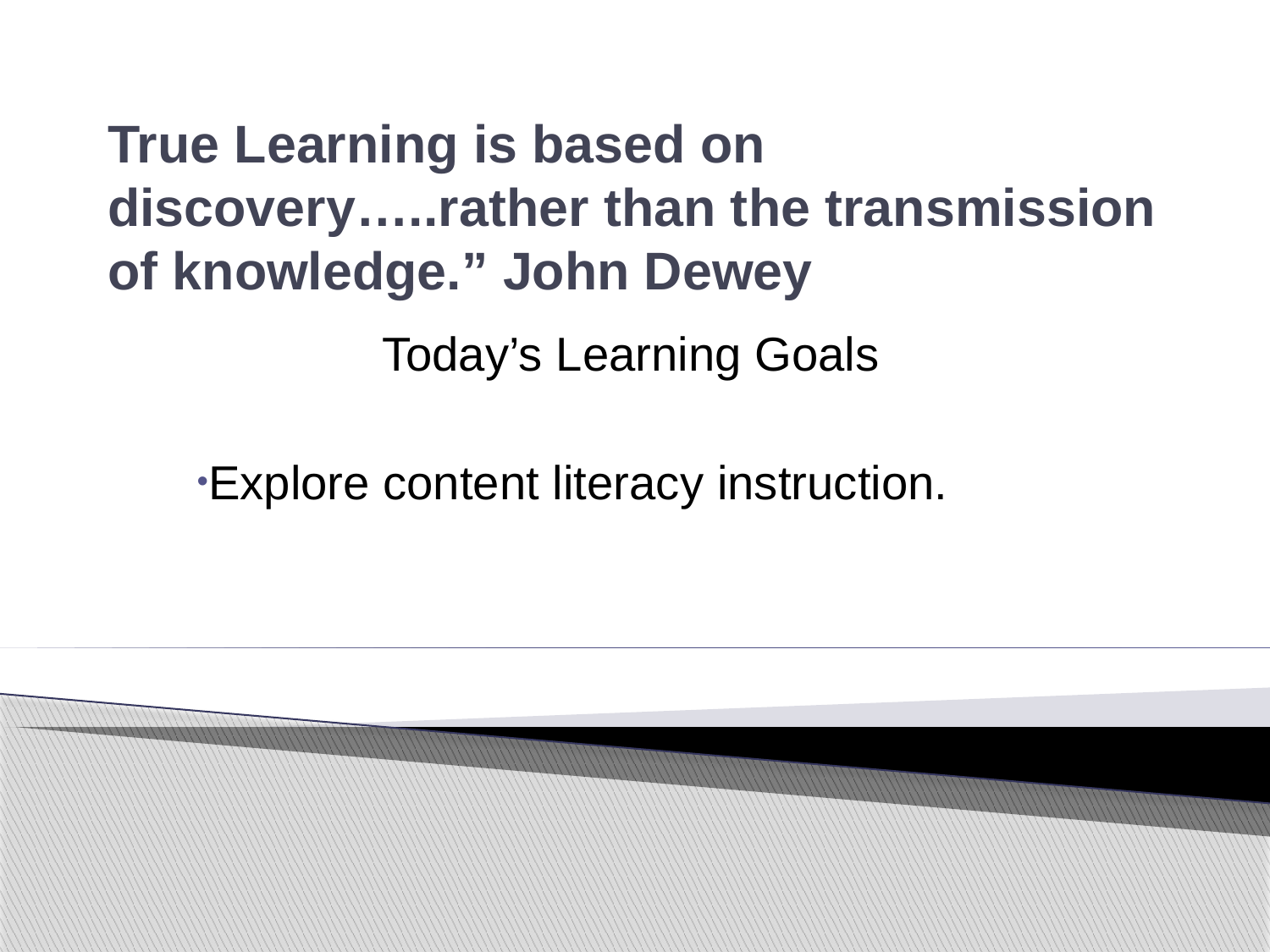

# True Learning is based on discovery…..rather than the transmission of knowledge.” John Dewey
Today’s Learning Goals

Explore content literacy instruction.